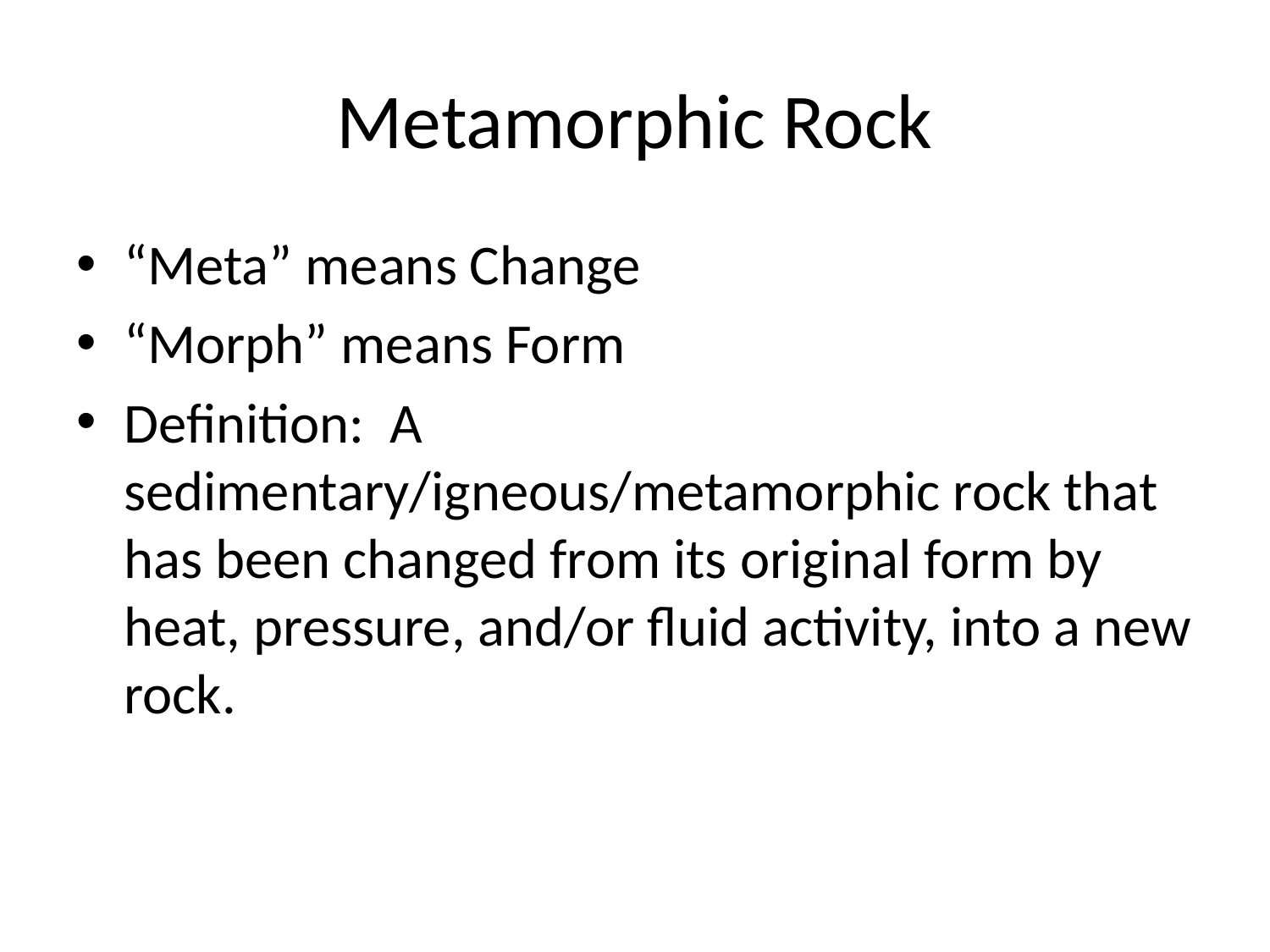

# Metamorphic Rock
“Meta” means Change
“Morph” means Form
Definition:  A sedimentary/igneous/metamorphic rock that has been changed from its original form by heat, pressure, and/or fluid activity, into a new rock.